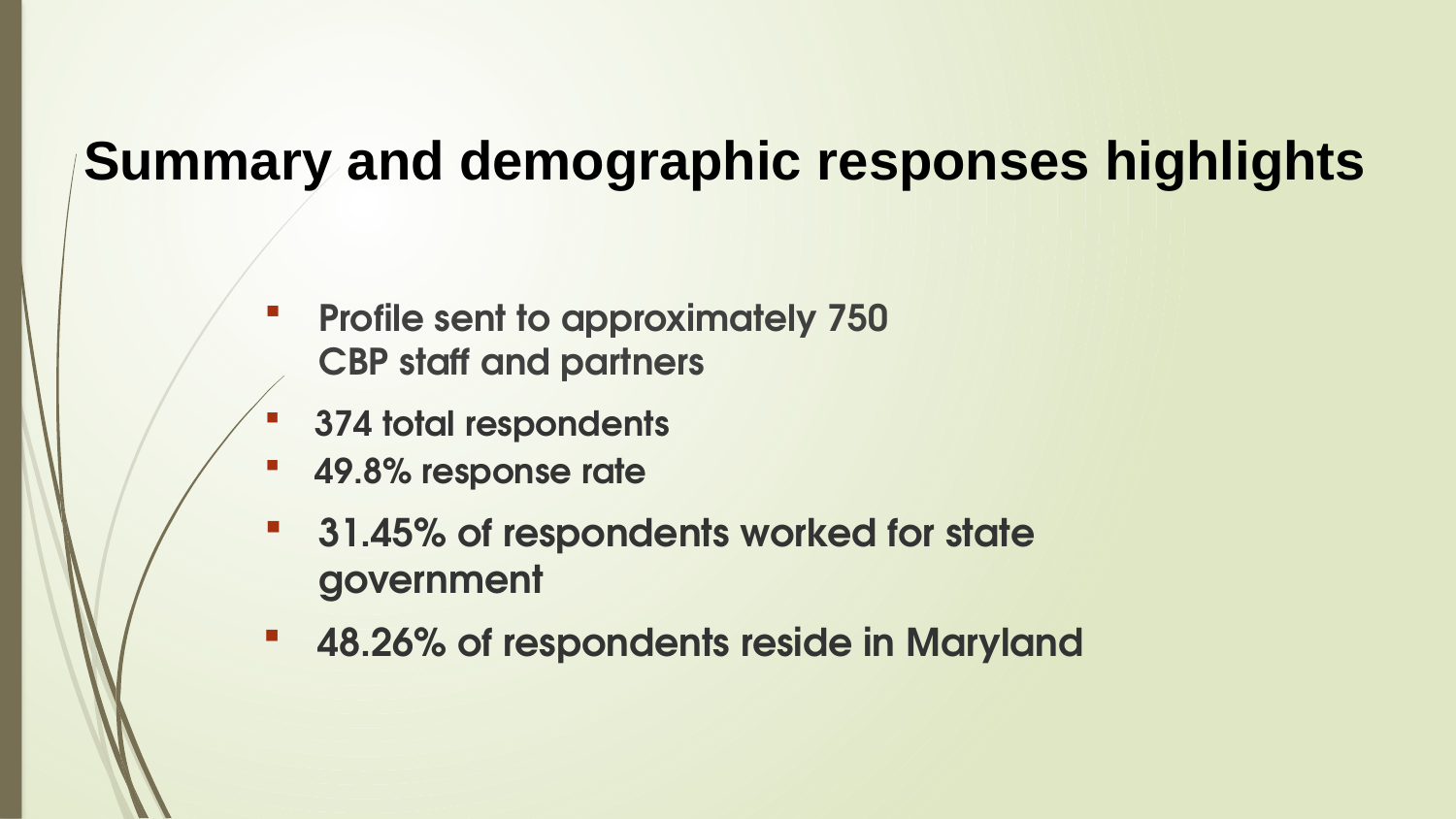

Summary and demographic responses highlights
Profile sent to approximately 750 CBP staff and partners
374 total respondents
49.8% response rate
31.45% of respondents worked for state government
48.26% of respondents reside in Maryland